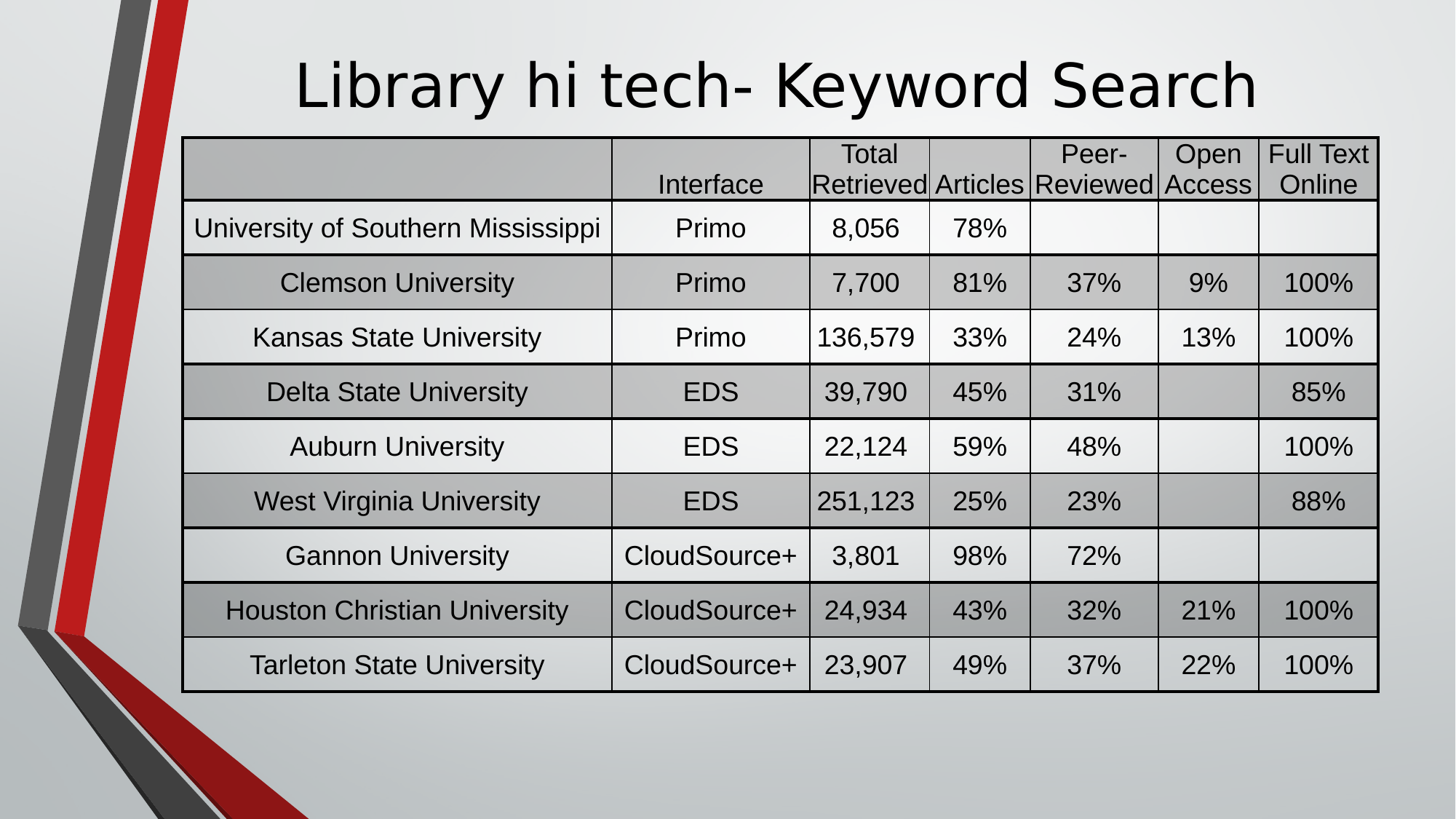

# Library hi tech- Keyword Search
|  | Interface | Total Retrieved | Articles | Peer-Reviewed | Open Access | Full Text Online |
| --- | --- | --- | --- | --- | --- | --- |
| University of Southern Mississippi | Primo | 8,056 | 78% |  |  |  |
| Clemson University | Primo | 7,700 | 81% | 37% | 9% | 100% |
| Kansas State University | Primo | 136,579 | 33% | 24% | 13% | 100% |
| Delta State University | EDS | 39,790 | 45% | 31% |  | 85% |
| Auburn University | EDS | 22,124 | 59% | 48% |  | 100% |
| West Virginia University | EDS | 251,123 | 25% | 23% |  | 88% |
| Gannon University | CloudSource+ | 3,801 | 98% | 72% |  |  |
| Houston Christian University | CloudSource+ | 24,934 | 43% | 32% | 21% | 100% |
| Tarleton State University | CloudSource+ | 23,907 | 49% | 37% | 22% | 100% |